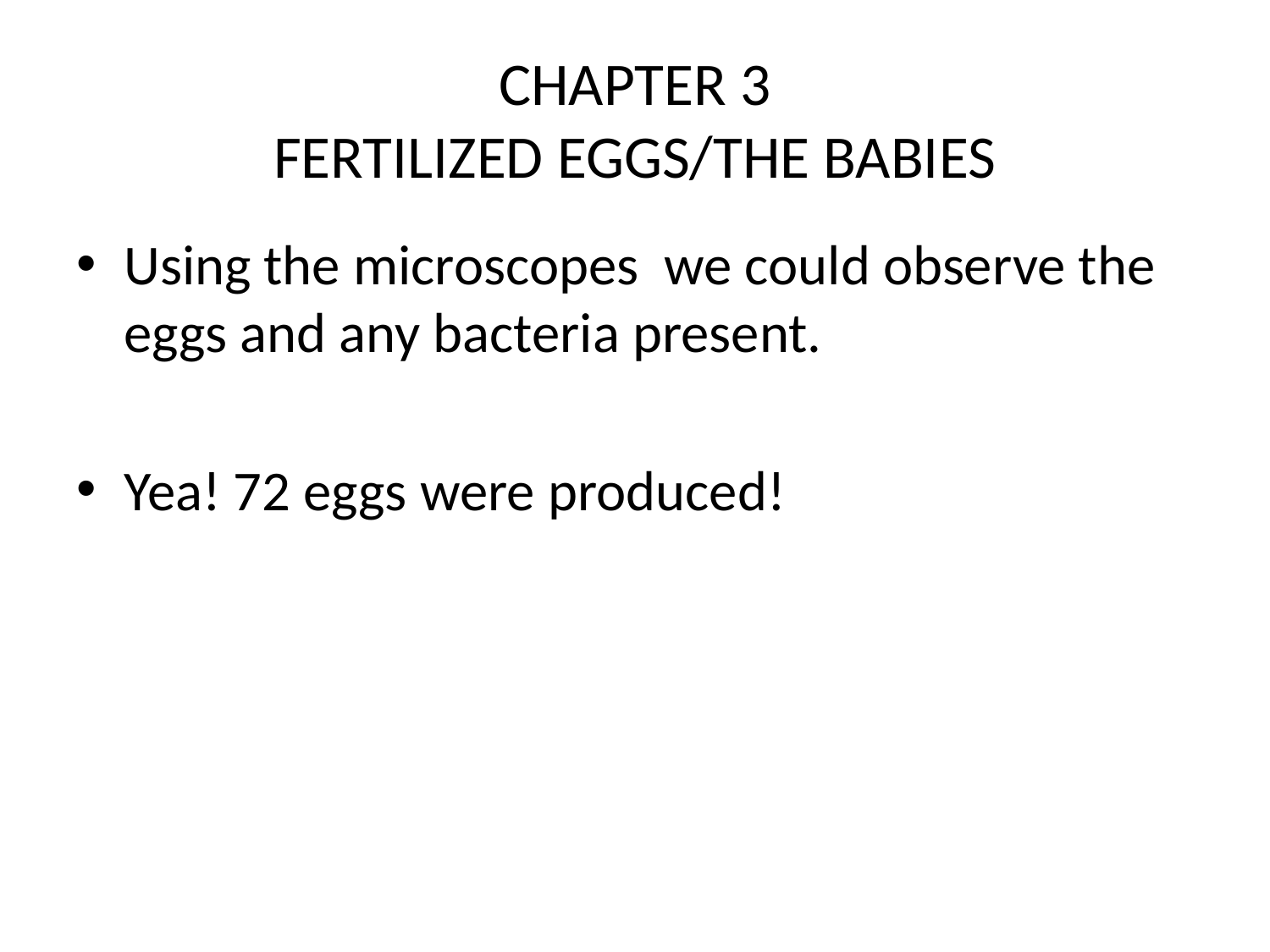

# CHAPTER 3 FERTILIZED EGGS/THE BABIES
Using the microscopes  we could observe the eggs and any bacteria present.

Yea! 72 eggs were produced!